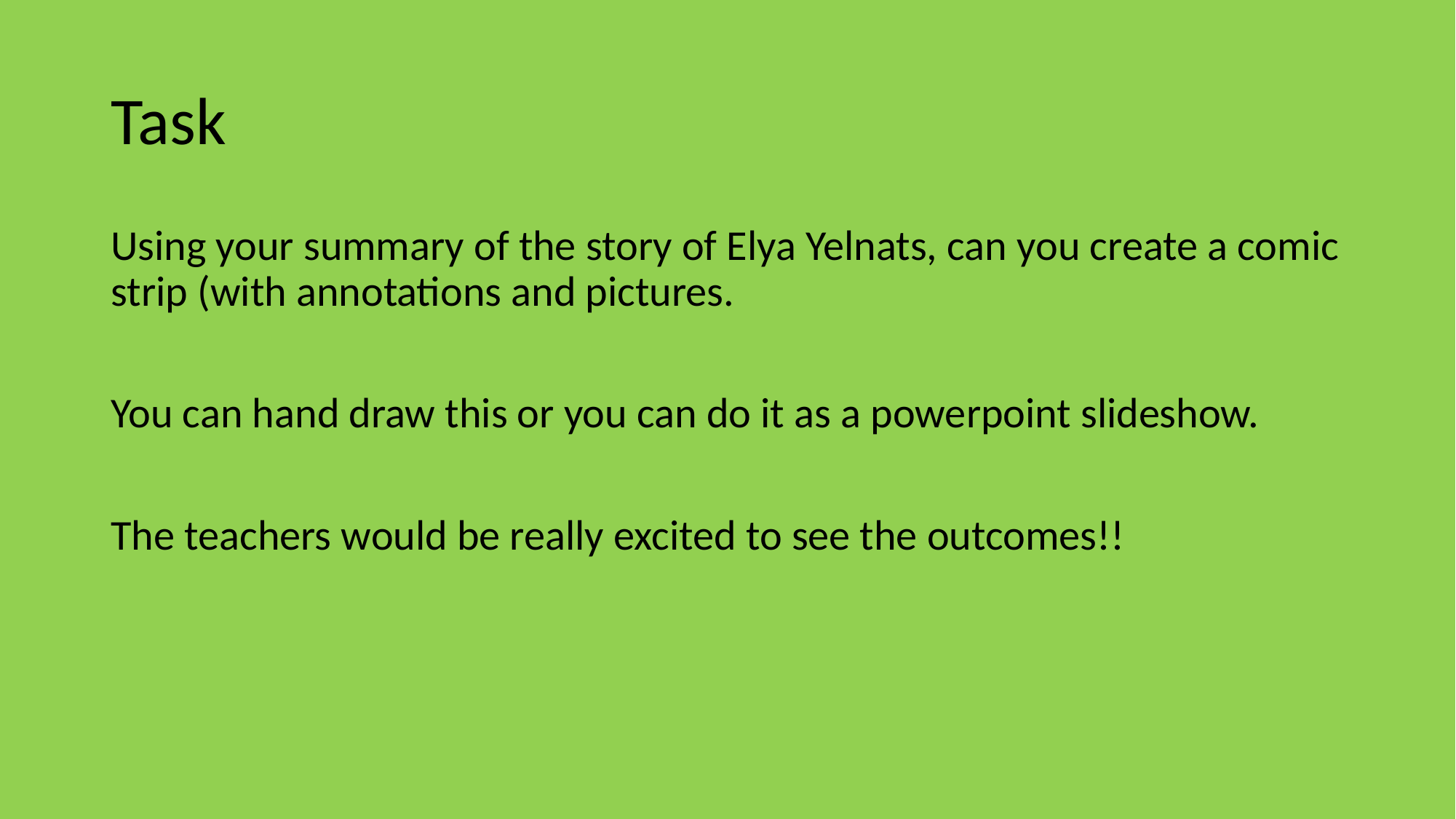

# Task
Using your summary of the story of Elya Yelnats, can you create a comic strip (with annotations and pictures.

You can hand draw this or you can do it as a powerpoint slideshow.

The teachers would be really excited to see the outcomes!!